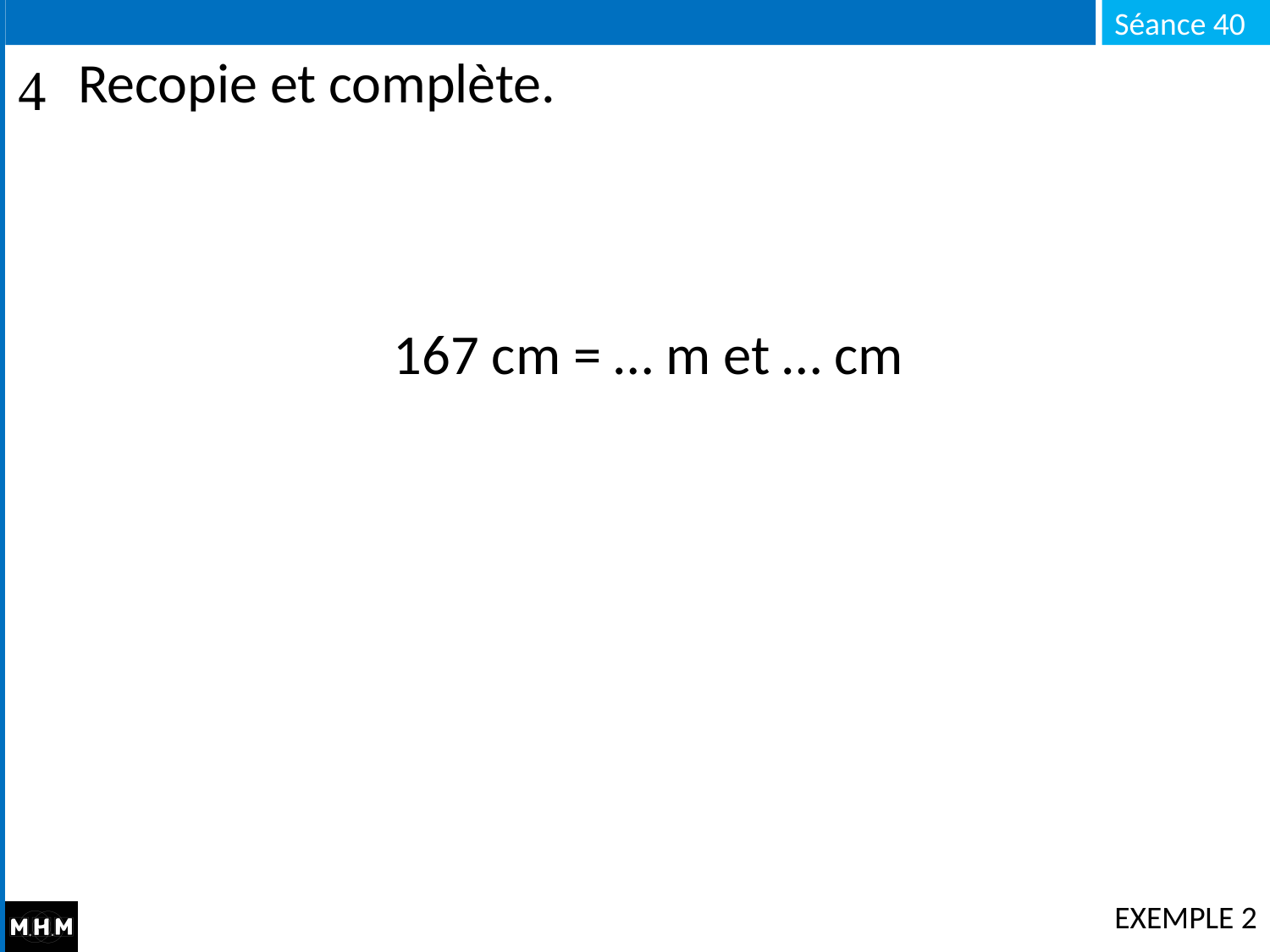

# Recopie et complète.
167 cm = … m et … cm
EXEMPLE 2